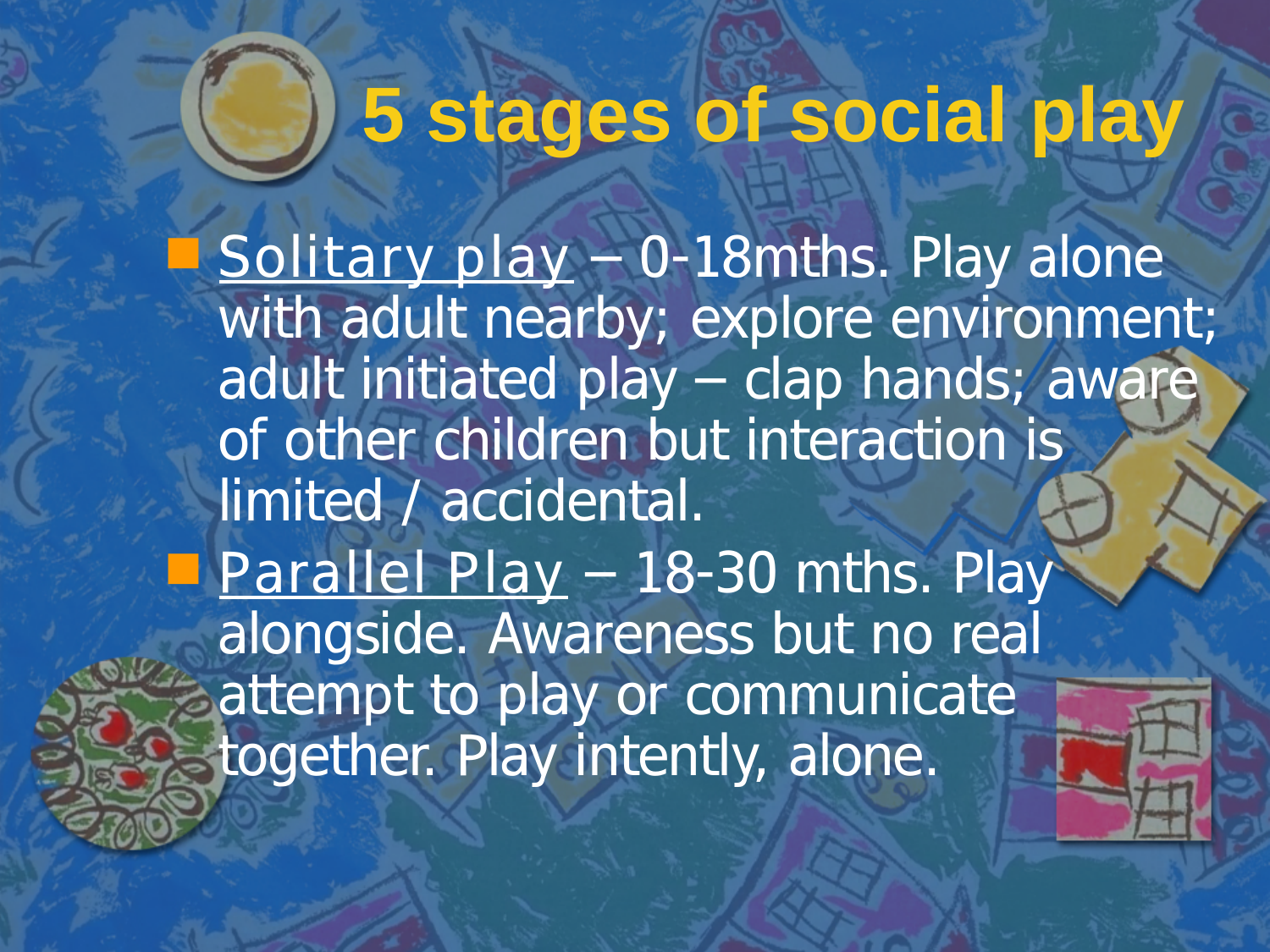

# 5 stages of social play
Solitary play – 0-18mths. Play alone with adult nearby; explore environment; adult initiated play – clap hands; aware of other children but interaction is limited / accidental.
Parallel Play – 18-30 mths. Play alongside. Awareness but no real attempt to play or communicate together. Play intently, alone.